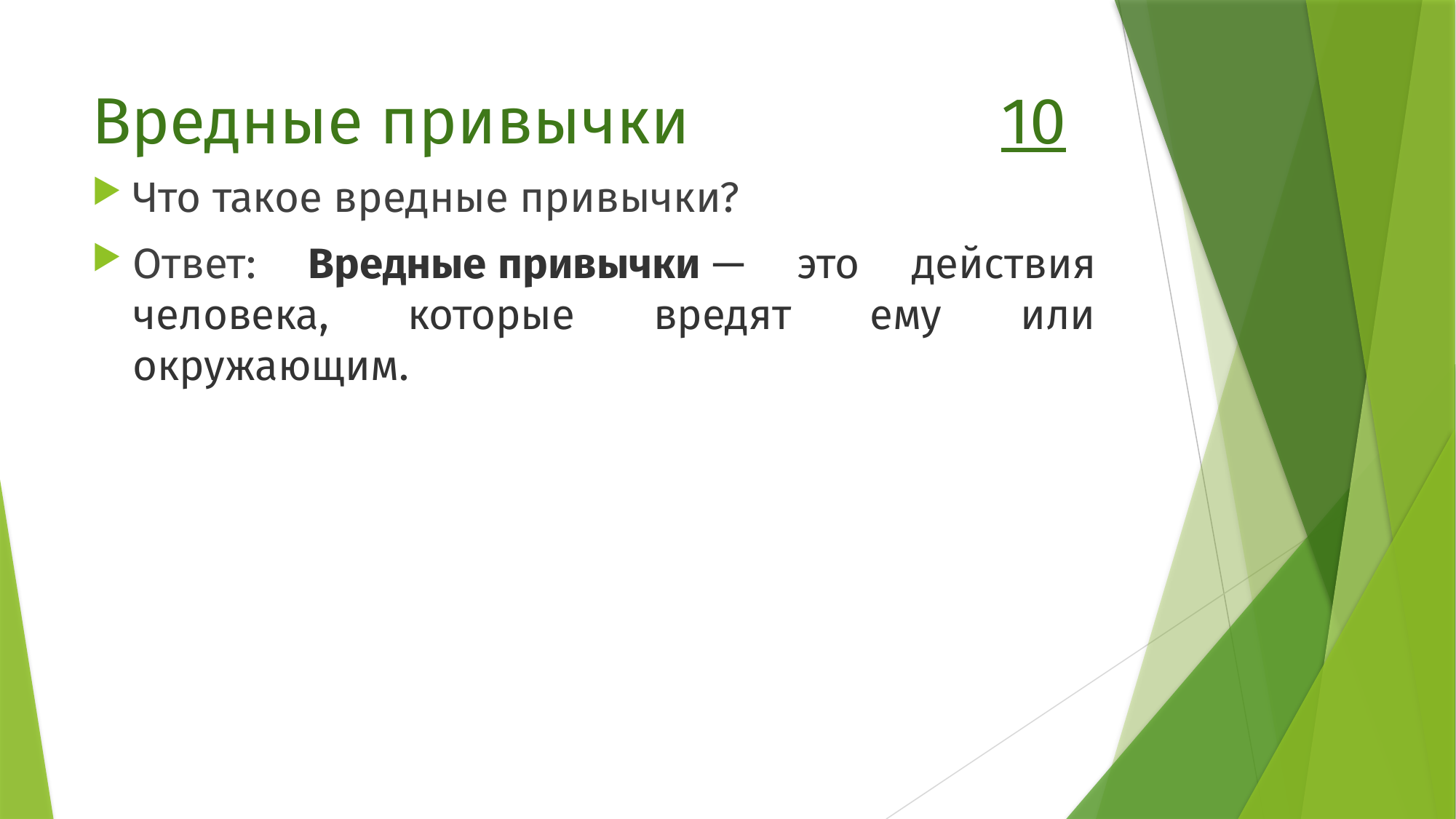

# Вредные привычки                  10
Что такое вредные привычки?
Ответ: Вредные привычки — это действия человека, которые вредят ему или окружающим.